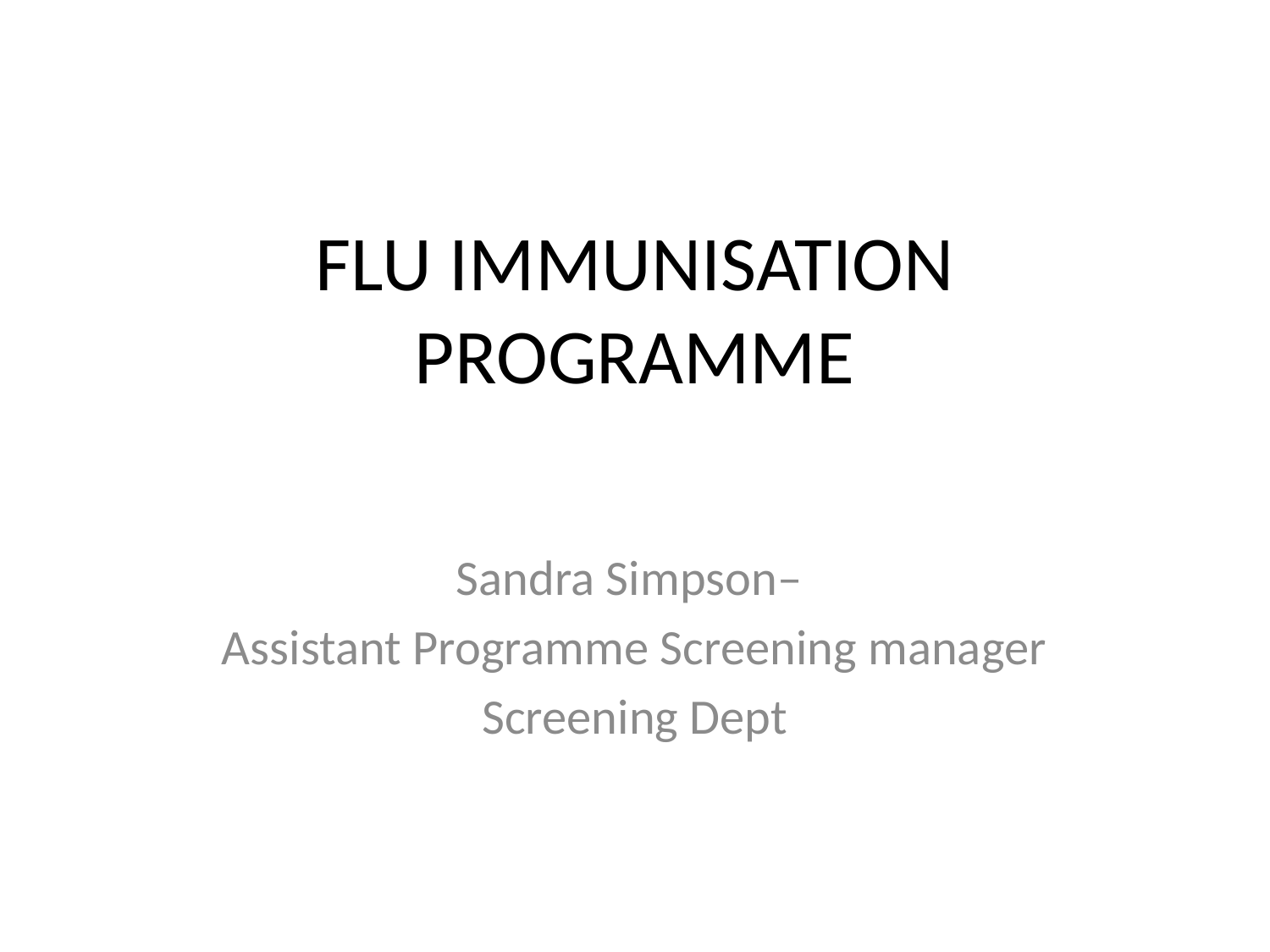

# FLU IMMUNISATION PROGRAMME
Sandra Simpson–
Assistant Programme Screening manager
Screening Dept